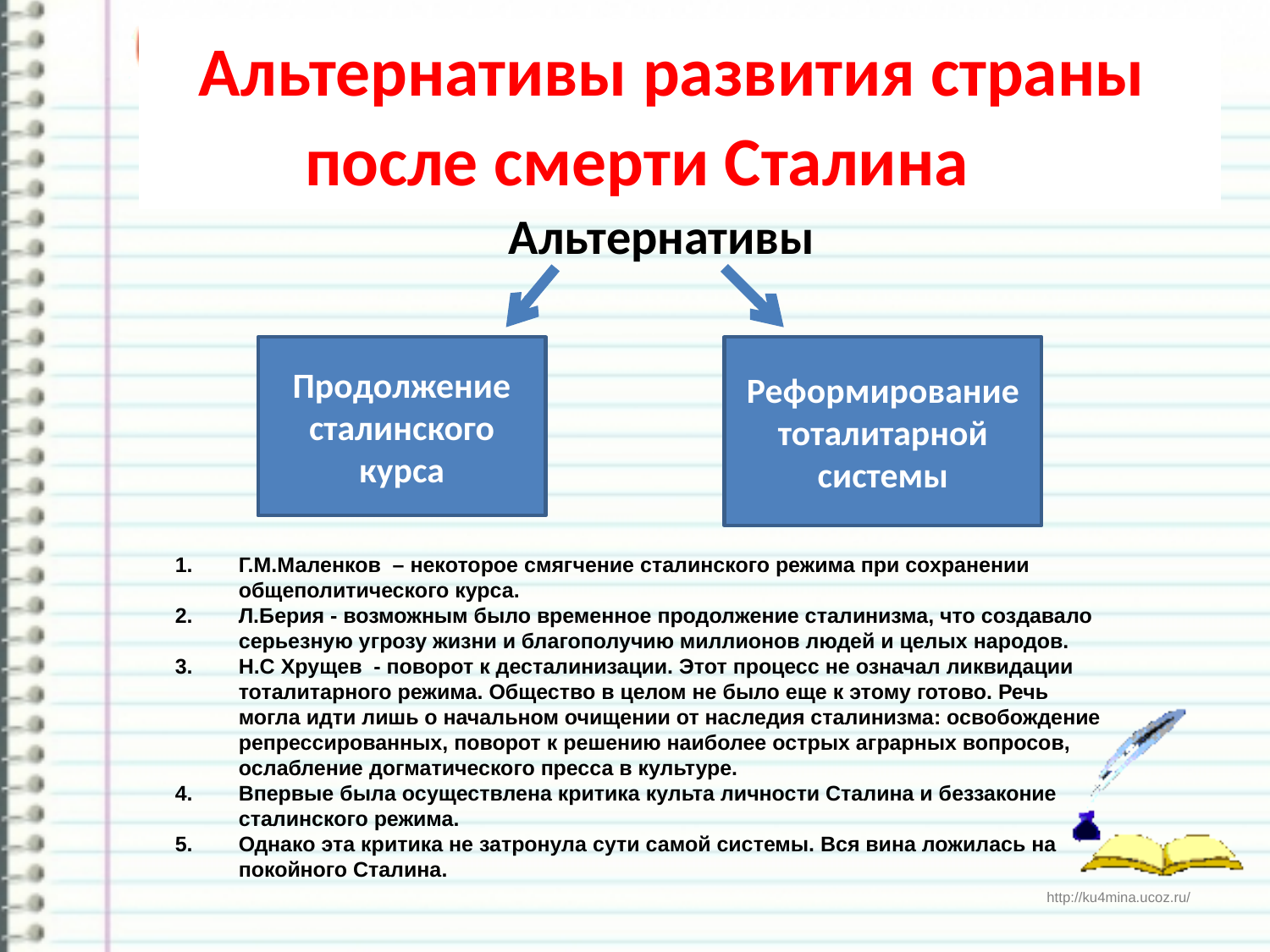

# Альтернативы развития страны после смерти Сталина
Альтернативы
Продолжение сталинского курса
Реформирование тоталитарной системы
Г.М.Маленков  – некоторое смягчение сталинского режима при сохранении общеполитического курса.
Л.Берия - возможным было временное продолжение сталинизма, что создавало серьезную угрозу жизни и благополучию миллионов людей и целых народов.
Н.С Хрущев  - поворот к десталинизации. Этот процесс не означал ликвидации тоталитарного режима. Общество в целом не было еще к этому готово. Речь могла идти лишь о начальном очищении от наследия сталинизма: освобождение репрессированных, поворот к решению наиболее острых аграрных вопросов, ослабление догматического пресса в культуре.
Впервые была осуществлена критика культа личности Сталина и беззаконие сталинского режима.
Однако эта критика не затронула сути самой системы. Вся вина ложилась на покойного Сталина.